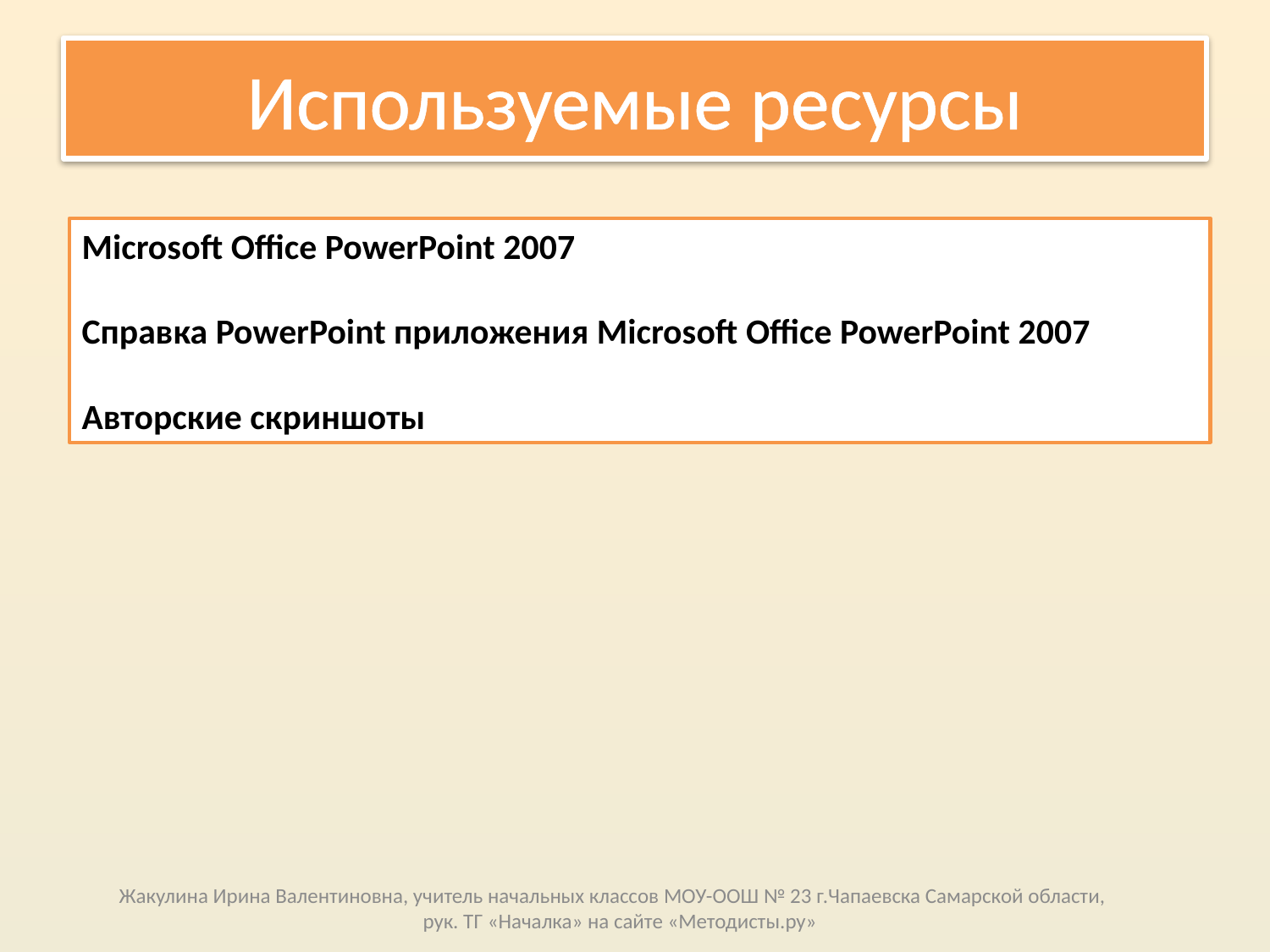

# Используемые ресурсы
Microsoft Office PowerPoint 2007

Справка PowerPoint приложения Microsoft Office PowerPoint 2007

Авторские скриншоты
Жакулина Ирина Валентиновна, учитель начальных классов МОУ-ООШ № 23 г.Чапаевска Самарской области,
рук. ТГ «Началка» на сайте «Методисты.ру»